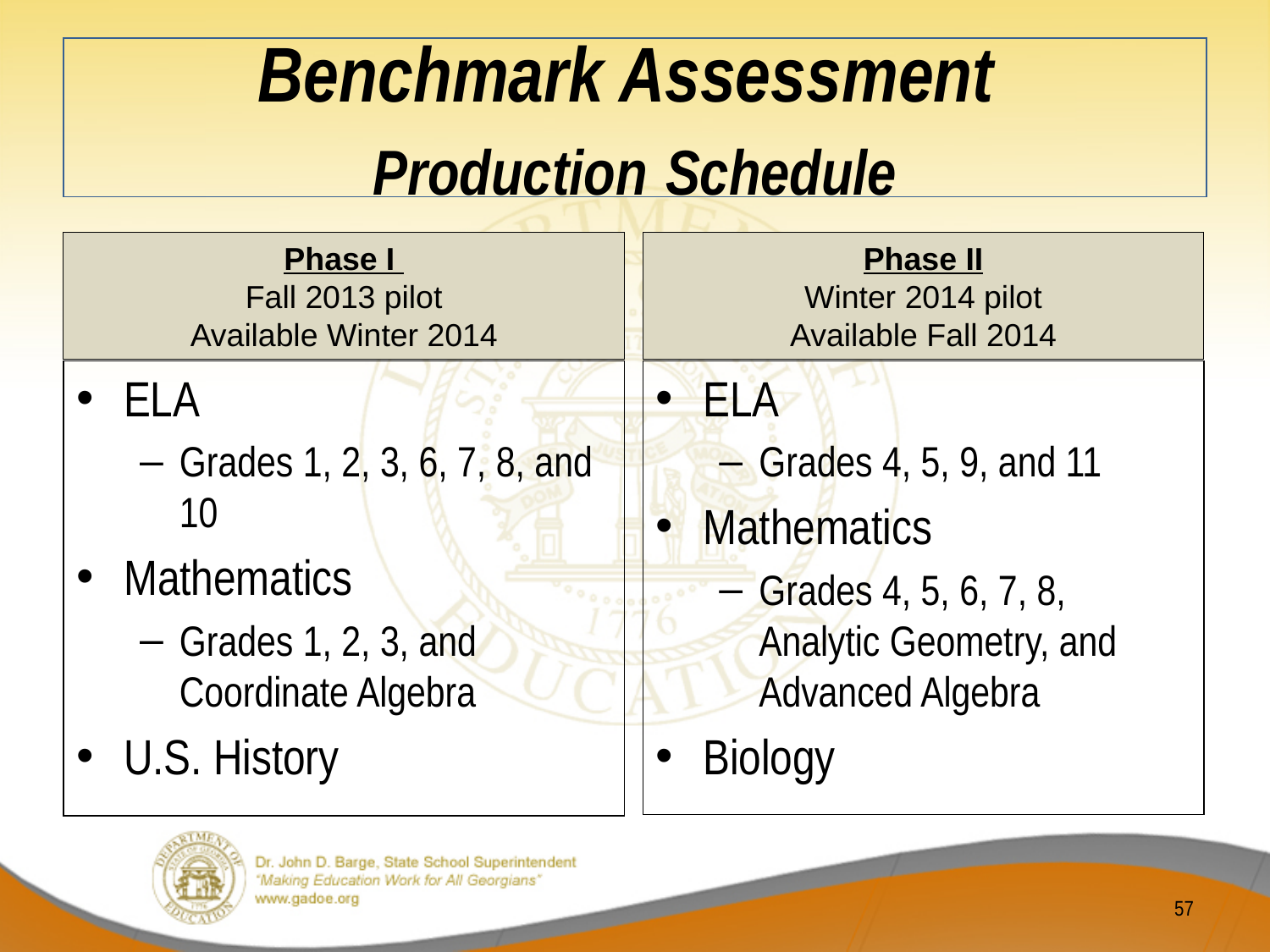

# Benchmark Assessment Production Schedule
Phase I
Fall 2013 pilot
Available Winter 2014
Phase II
Winter 2014 pilot
Available Fall 2014
ELA
Grades 1, 2, 3, 6, 7, 8, and 10
Mathematics
Grades 1, 2, 3, and Coordinate Algebra
U.S. History
ELA
Grades 4, 5, 9, and 11
Mathematics
Grades 4, 5, 6, 7, 8, Analytic Geometry, and Advanced Algebra
Biology
57